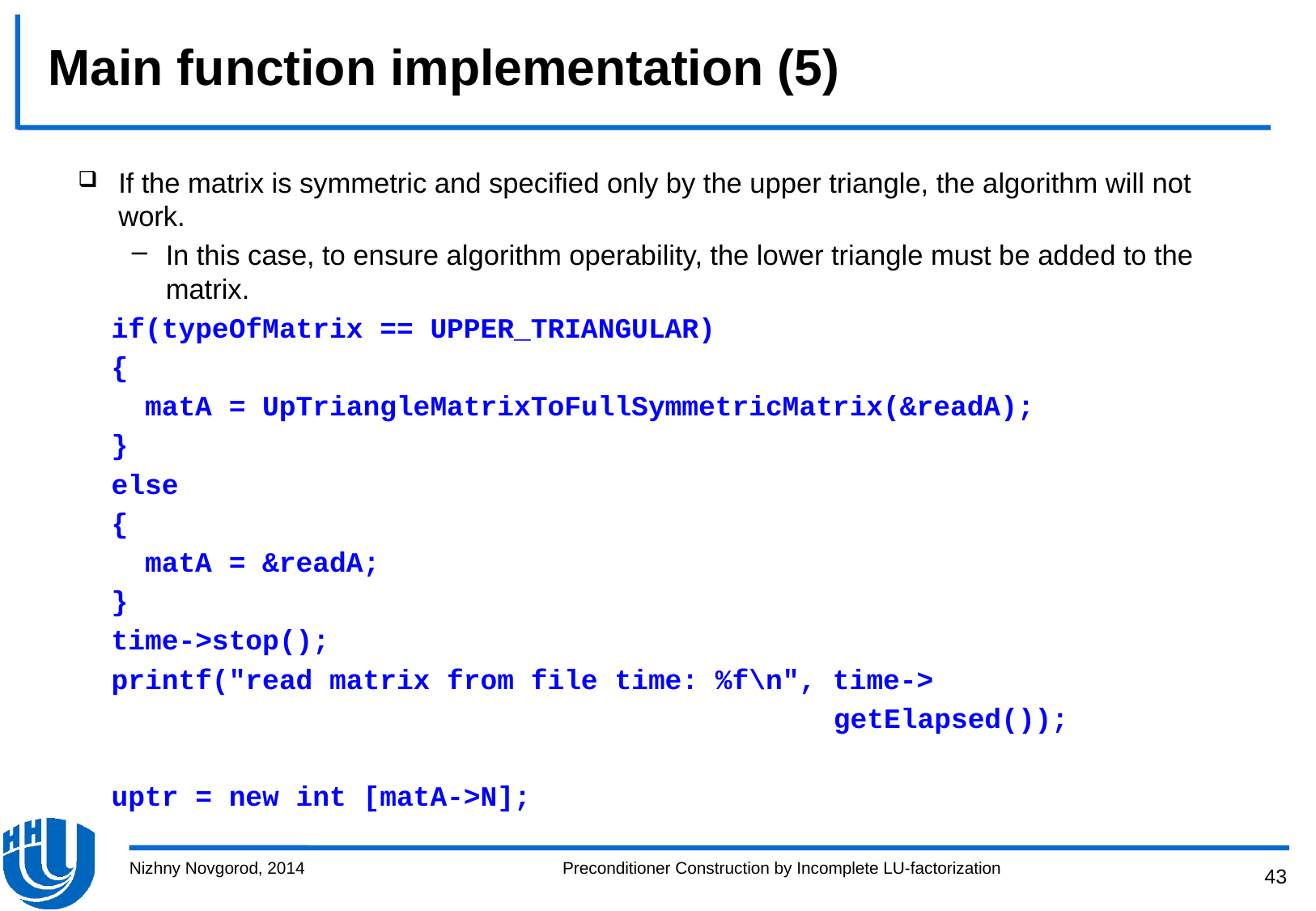

# Main function implementation (5)
If the matrix is symmetric and specified only by the upper triangle, the algorithm will not work.
In this case, to ensure algorithm operability, the lower triangle must be added to the matrix.
  if(typeOfMatrix == UPPER_TRIANGULAR)
  {
    matA = UpTriangleMatrixToFullSymmetricMatrix(&readA);
  }
  else
  {
    matA = &readA;
  }
  time->stop();
  printf("read matrix from file time: %f\n", time->
                                             getElapsed());

  uptr = new int [matA->N];
Nizhny Novgorod, 2014
Preconditioner Construction by Incomplete LU-factorization